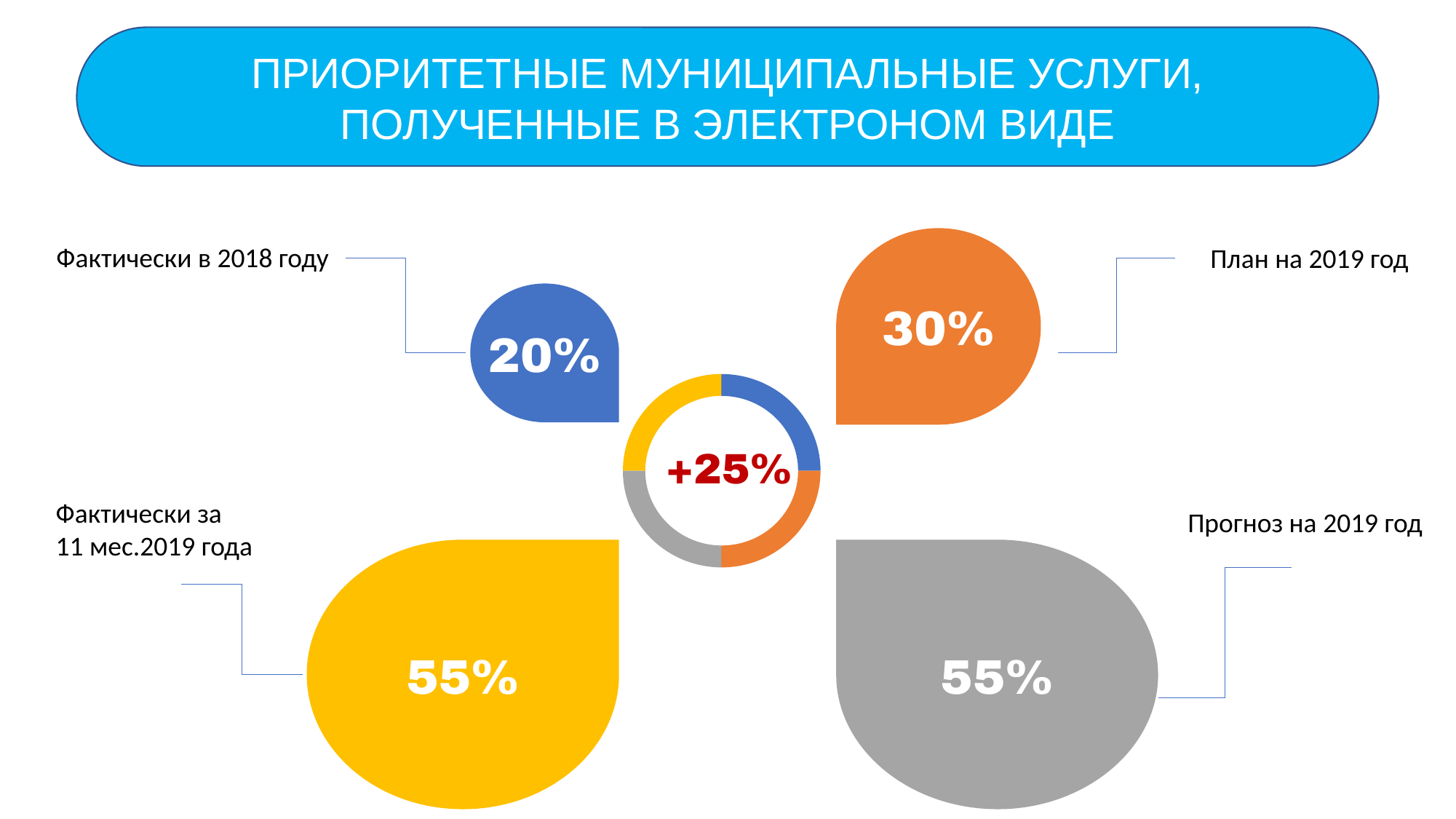

ПРИОРИТЕТНЫЕ МУНИЦИПАЛЬНЫЕ УСЛУГИ, ПОЛУЧЕННЫЕ В ЭЛЕКТРОНОМ ВИДЕ
30%
Фактически в 2018 году
План на 2019 год
20%

+25%
Фактически за
11 мес.2019 года
Прогноз на 2019 год
55%
55%